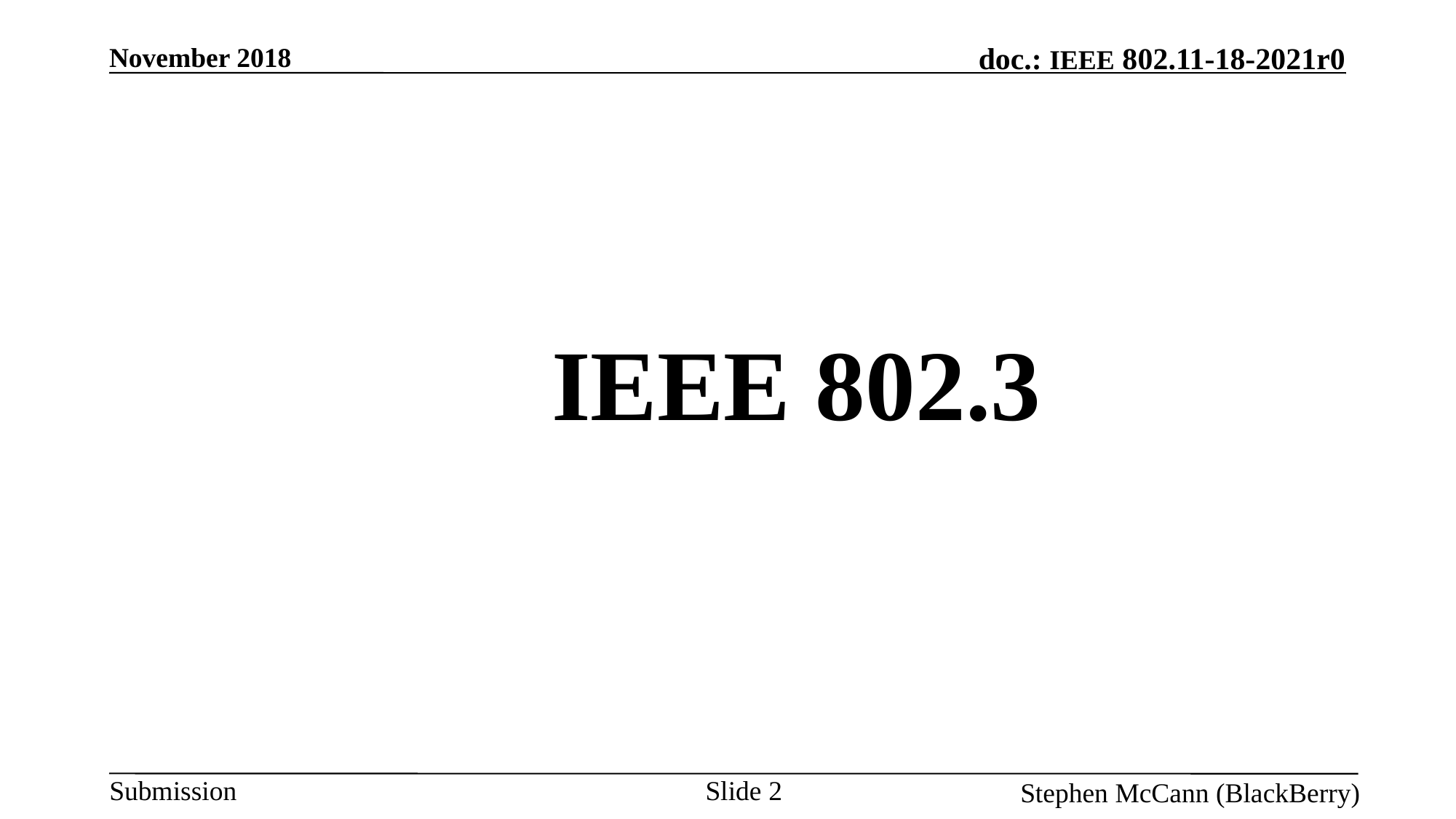

November 2018
#

IEEE 802.3
Slide 2
Stephen McCann (BlackBerry)